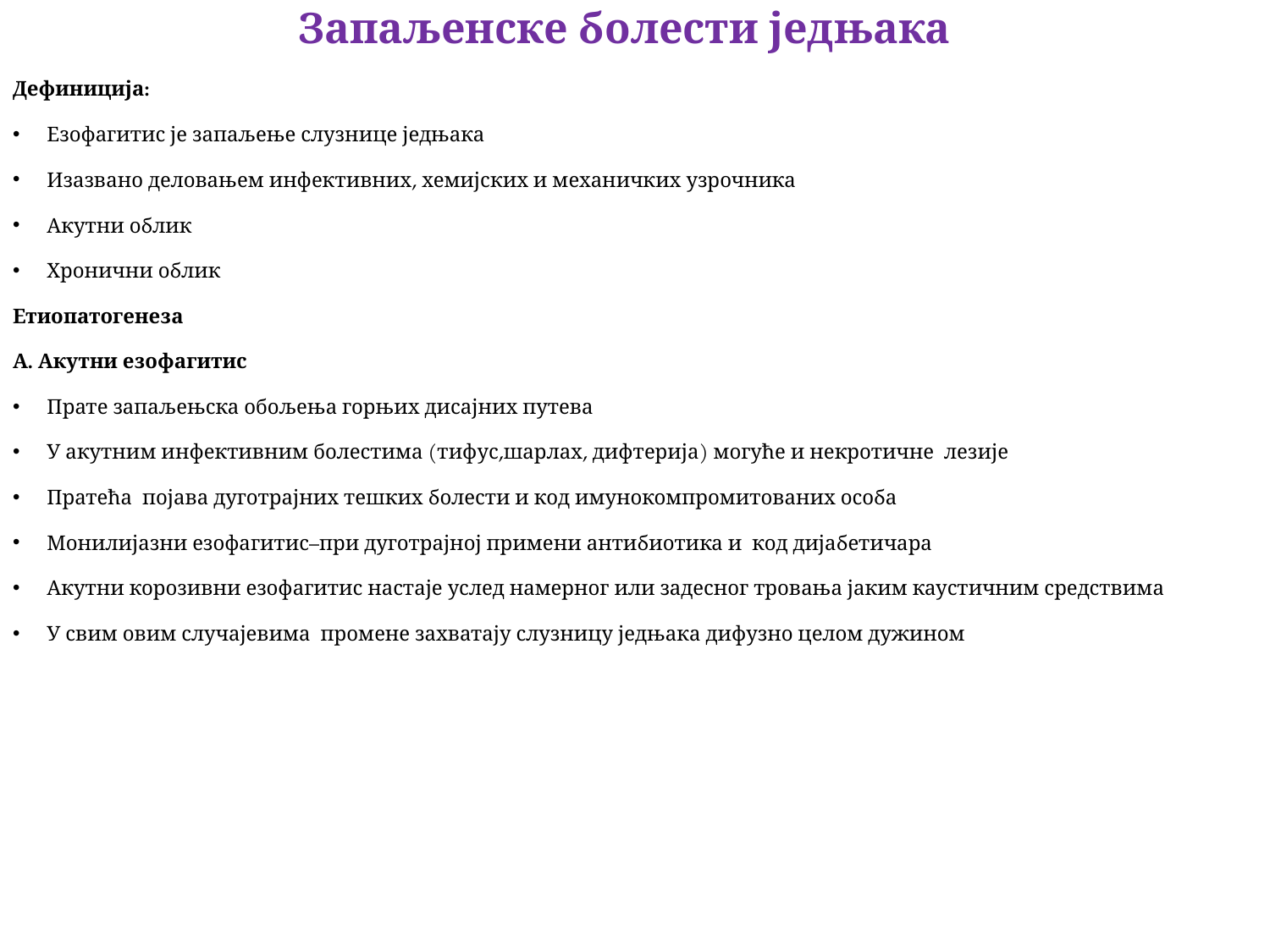

# Запаљенске болести једњака
Дефиниција:
Езофагитис је запаљење слузнице једњака
Изазвано деловањем инфективних, хемијских и механичких узрочника
Акутни облик
Хронични облик
Етиопатогенеза
А. Акутни езофагитис
Прате запаљењска обољења горњих дисајних путева
У акутним инфективним болестима (тифус,шарлах, дифтерија) могуће и некротичне  лезије
Пратећа  појава дуготрајних тешких болести и код имунокомпромитованих особа
Монилијазни езофагитис–при дуготрајној примени антибиотика и  код дијабетичара
Акутни корозивни езофагитис настаје услед намерног или задесног тровања јаким каустичним средствима
У свим овим случајевима  промене захватају слузницу једњака дифузно целом дужином